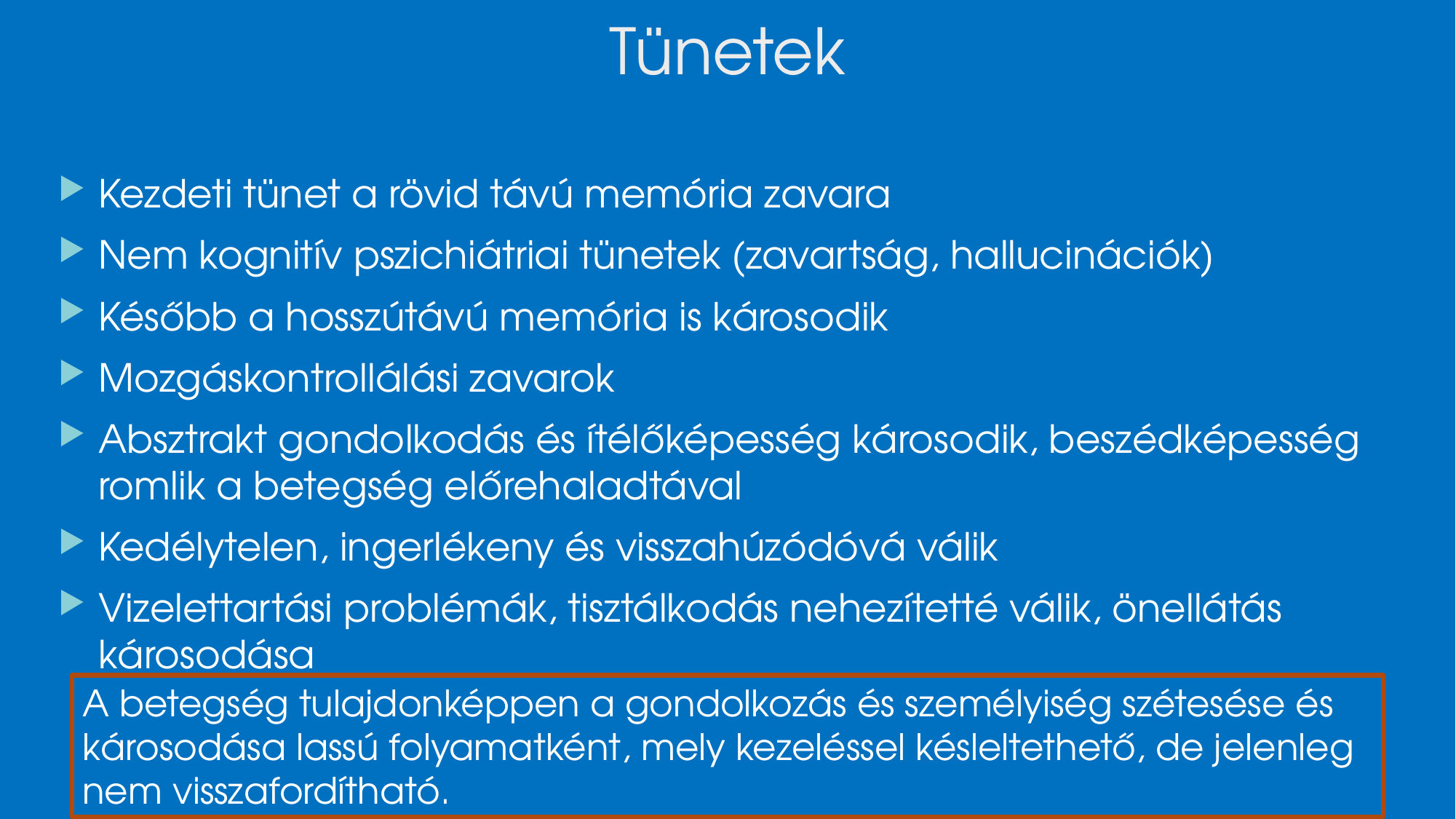

# Tünetek
7
Kezdeti tünet a rövid távú memória zavara
Nem kognitív pszichiátriai tünetek (zavartság, hallucinációk)
Később a hosszútávú memória is károsodik
Mozgáskontrollálási zavarok
Absztrakt gondolkodás és ítélőképesség károsodik, beszédképesség romlik a betegség előrehaladtával
Kedélytelen, ingerlékeny és visszahúzódóvá válik
Vizelettartási problémák, tisztálkodás nehezítetté válik, önellátás károsodása

A betegség tulajdonképpen a gondolkozás és személyiség szétesése és károsodása lassú folyamatként, mely kezeléssel késleltethető, de jelenleg nem visszafordítható.